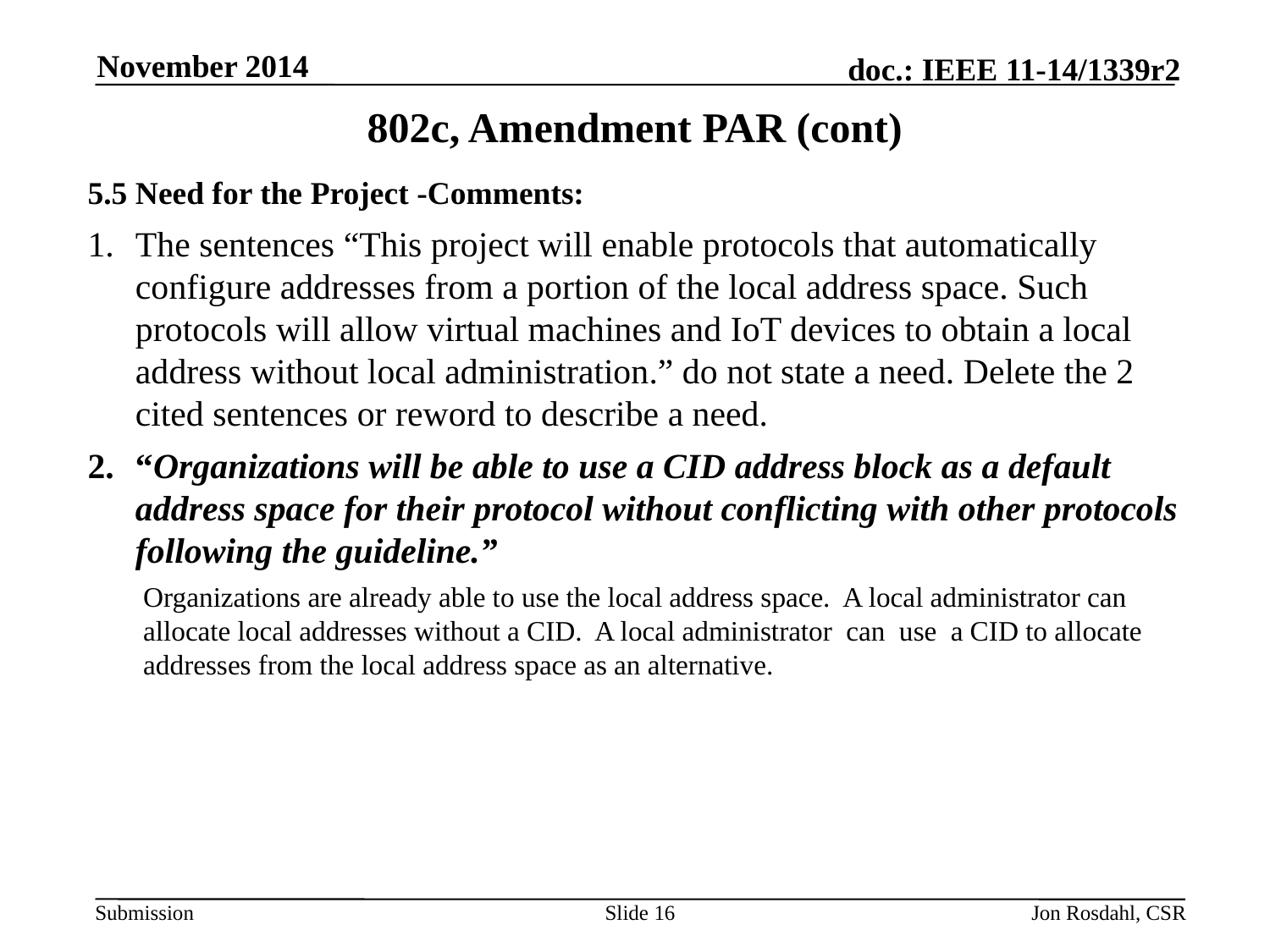

November 2014
# 802c, Amendment PAR (cont)
5.5 Need for the Project -Comments:
The sentences “This project will enable protocols that automatically configure addresses from a portion of the local address space. Such protocols will allow virtual machines and IoT devices to obtain a local address without local administration.” do not state a need. Delete the 2 cited sentences or reword to describe a need.
“Organizations will be able to use a CID address block as a default address space for their protocol without conflicting with other protocols following the guideline.”
Organizations are already able to use the local address space.  A local administrator can allocate local addresses without a CID.  A local administrator  can  use  a CID to allocate addresses from the local address space as an alternative.
Slide 16
Jon Rosdahl, CSR